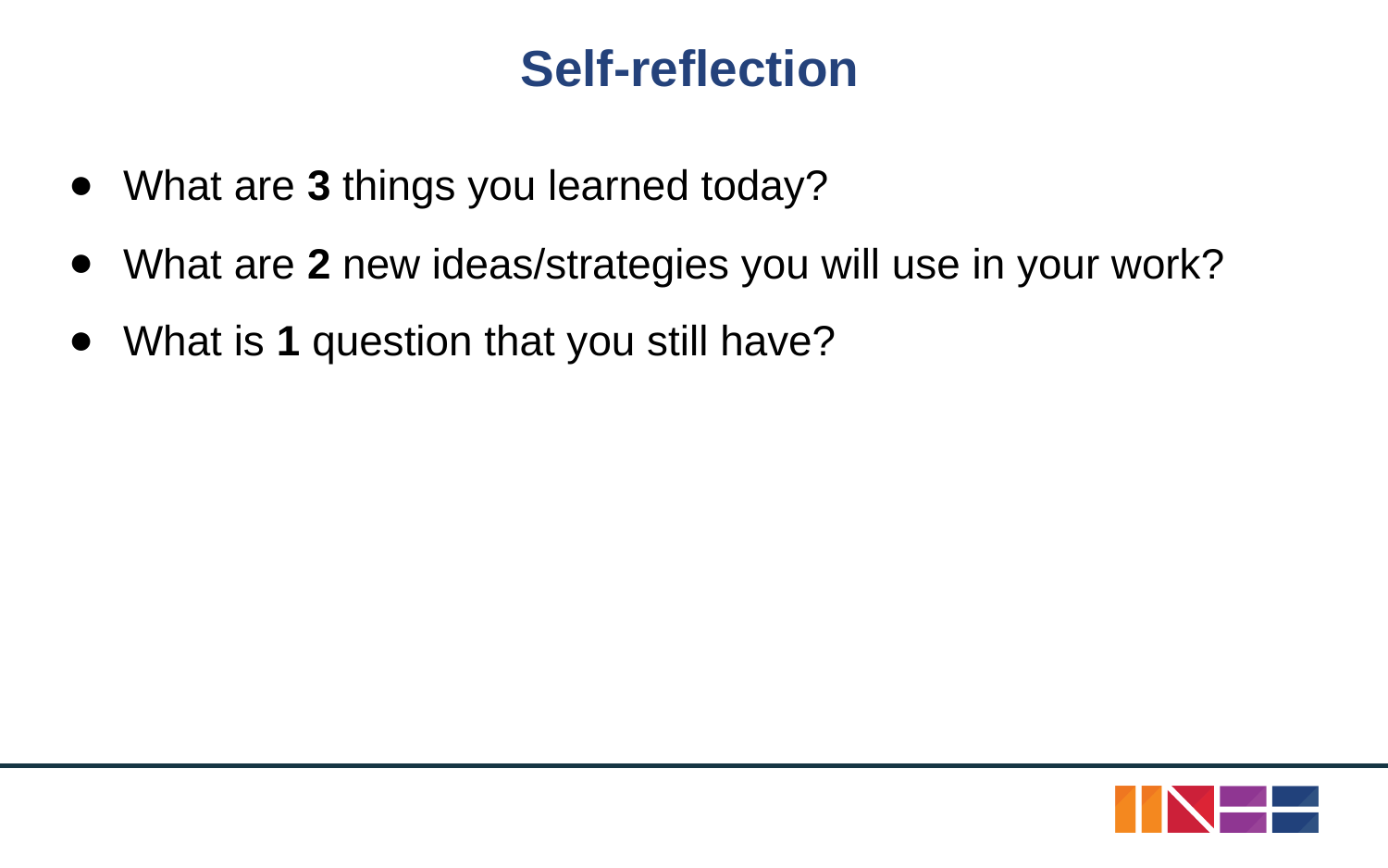

# Self-reflection
What are 3 things you learned today?
What are 2 new ideas/strategies you will use in your work?
What is 1 question that you still have?